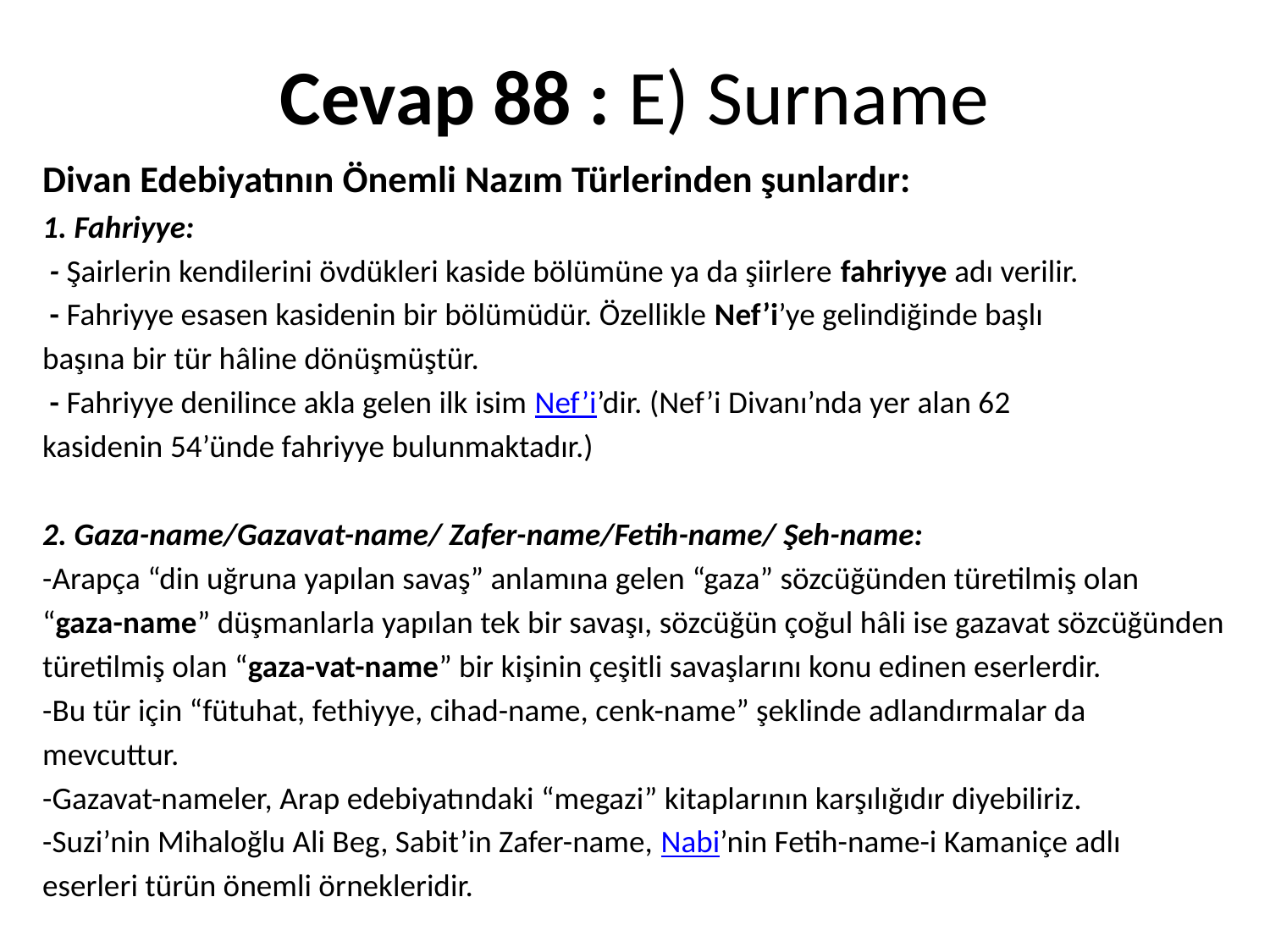

# Cevap 88 : E) Surname
Divan Edebiyatının Önemli Nazım Türlerinden şunlardır:
1. Fahriyye:
 - Şairlerin kendilerini övdükleri kaside bölümüne ya da şiirlere fahriyye adı verilir.
 - Fahriyye esasen kasidenin bir bölümüdür. Özellikle Nef’i’ye gelindiğinde başlı
başına bir tür hâline dönüşmüştür.
 - Fahriyye denilince akla gelen ilk isim Nef’i’dir. (Nef’i Divanı’nda yer alan 62
kasidenin 54’ünde fahriyye bulunmaktadır.)

2. Gaza-name/Gazavat-name/ Zafer-name/Fetih-name/ Şeh-name:
-Arapça “din uğruna yapılan savaş” anlamına gelen “gaza” sözcüğünden türetilmiş olan
“gaza-name” düşmanlarla yapılan tek bir savaşı, sözcüğün çoğul hâli ise gazavat sözcüğünden
türetilmiş olan “gaza-vat-name” bir kişinin çeşitli savaşlarını konu edinen eserlerdir.
-Bu tür için “fütuhat, fethiyye, cihad-name, cenk-name” şeklinde adlandırmalar da
mevcuttur.
-Gazavat-nameler, Arap edebiyatındaki “megazi” kitaplarının karşılığıdır diyebiliriz.
-Suzi’nin Mihaloğlu Ali Beg, Sabit’in Zafer-name, Nabi’nin Fetih-name-i Kamaniçe adlı
eserleri türün önemli örnekleridir.